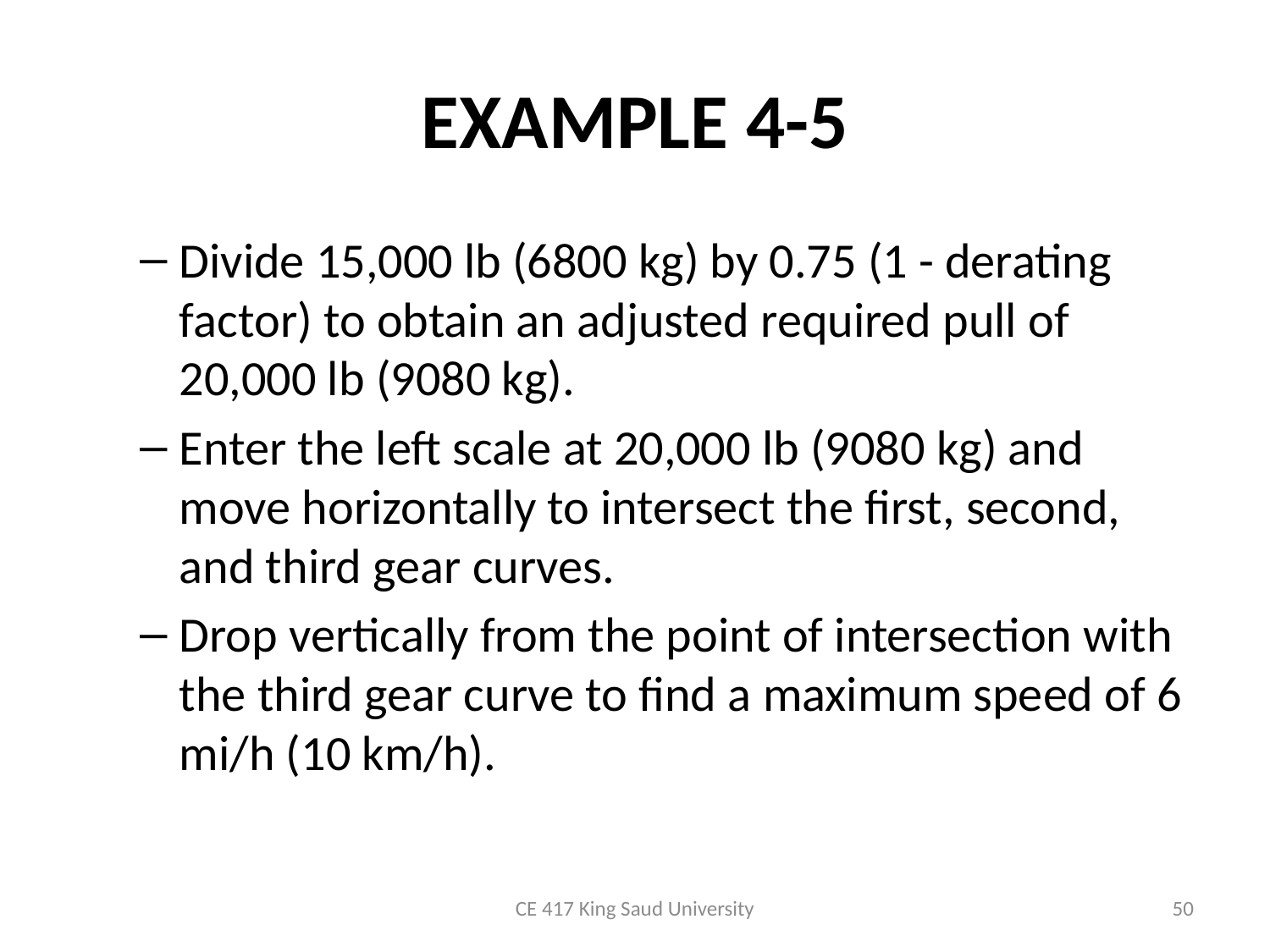

# EXAMPLE 4-5
Divide 15,000 lb (6800 kg) by 0.75 (1 - derating factor) to obtain an adjusted required pull of 20,000 lb (9080 kg).
Enter the left scale at 20,000 lb (9080 kg) and move horizontally to intersect the first, second, and third gear curves.
Drop vertically from the point of intersection with the third gear curve to find a maximum speed of 6 mi/h (10 km/h).
CE 417 King Saud University
50